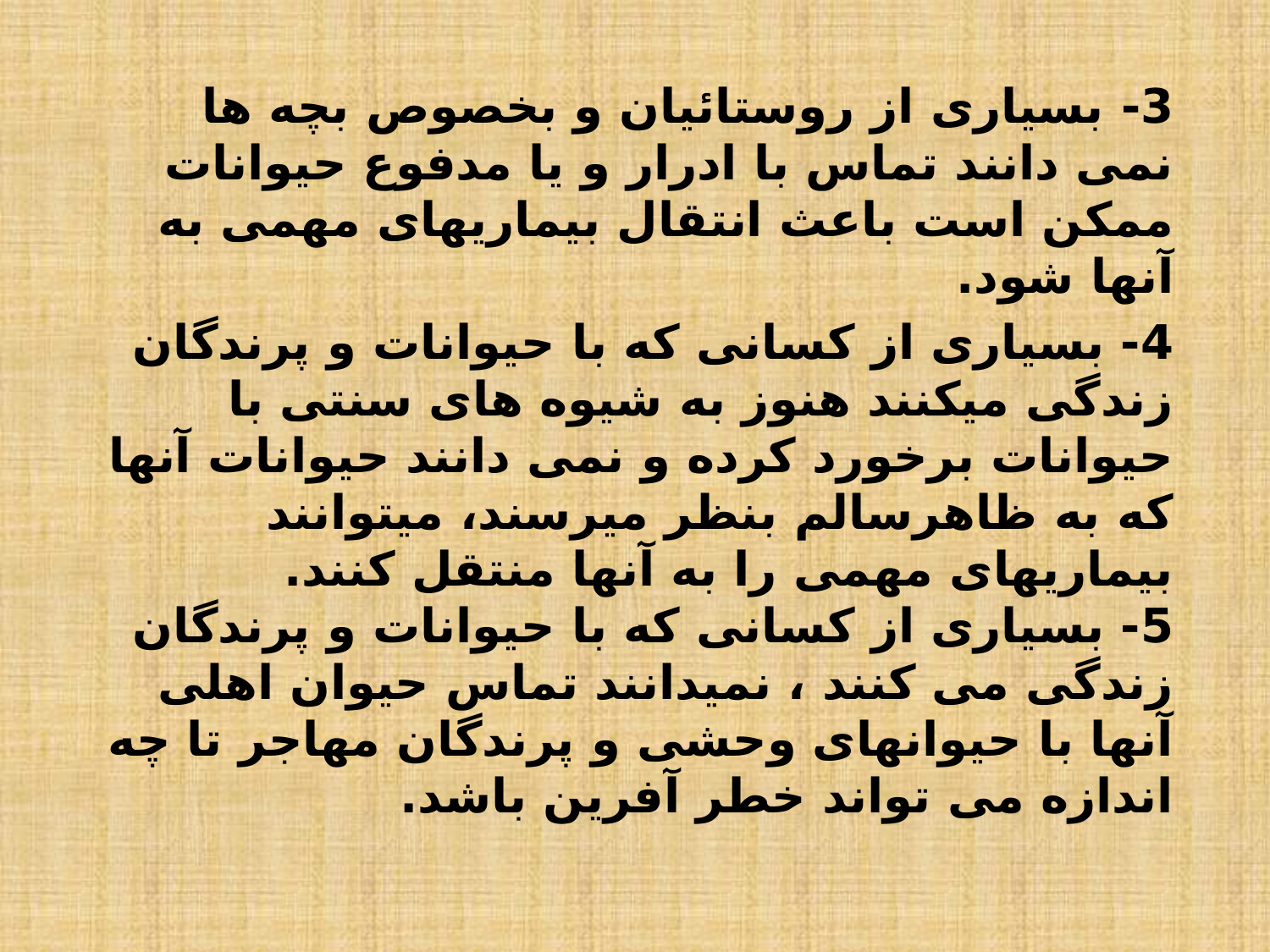

3- بسیاری از روستائیان و بخصوص بچه ها نمی دانند تماس با ادرار و یا مدفوع حیوانات ممکن است باعث انتقال بیماریهای مهمی به آنها شود.
4- بسیاری از کسانی که با حیوانات و پرندگان زندگی میکنند هنوز به شیوه های سنتی با حیوانات برخورد کرده و نمی دانند حیوانات آنها که به ظاهرسالم بنظر میرسند، میتوانند بیماریهای مهمی را به آنها منتقل کنند.
5- بسیاری از کسانی که با حیوانات و پرندگان زندگی می کنند ، نمیدانند تماس حیوان اهلی آنها با حیوانهای وحشی و پرندگان مهاجر تا چه اندازه می تواند خطر آفرین باشد.